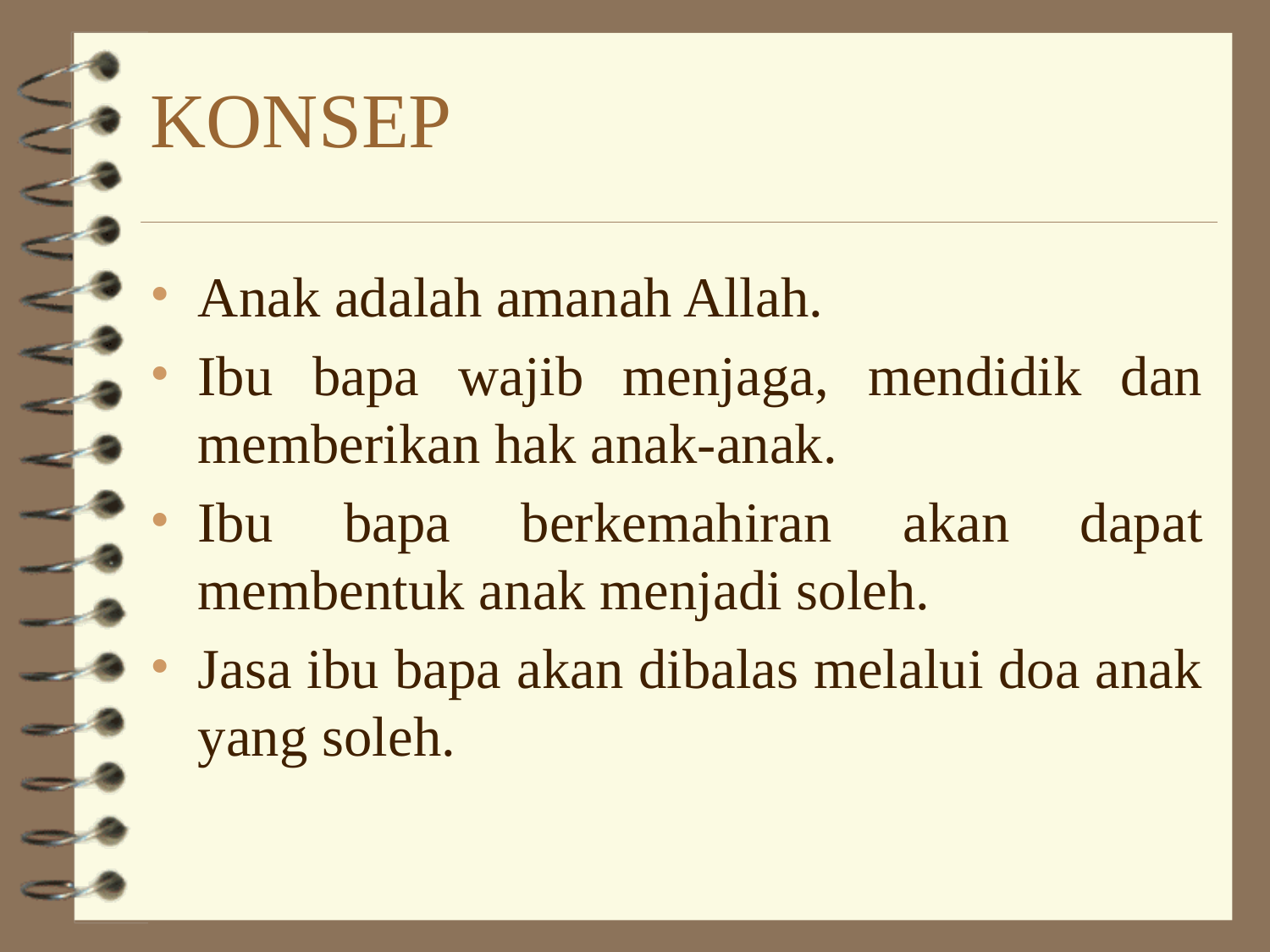

# KONSEP
Anak adalah amanah Allah.
Ibu bapa wajib menjaga, mendidik dan memberikan hak anak-anak.
Ibu bapa berkemahiran akan dapat membentuk anak menjadi soleh.
Jasa ibu bapa akan dibalas melalui doa anak yang soleh.